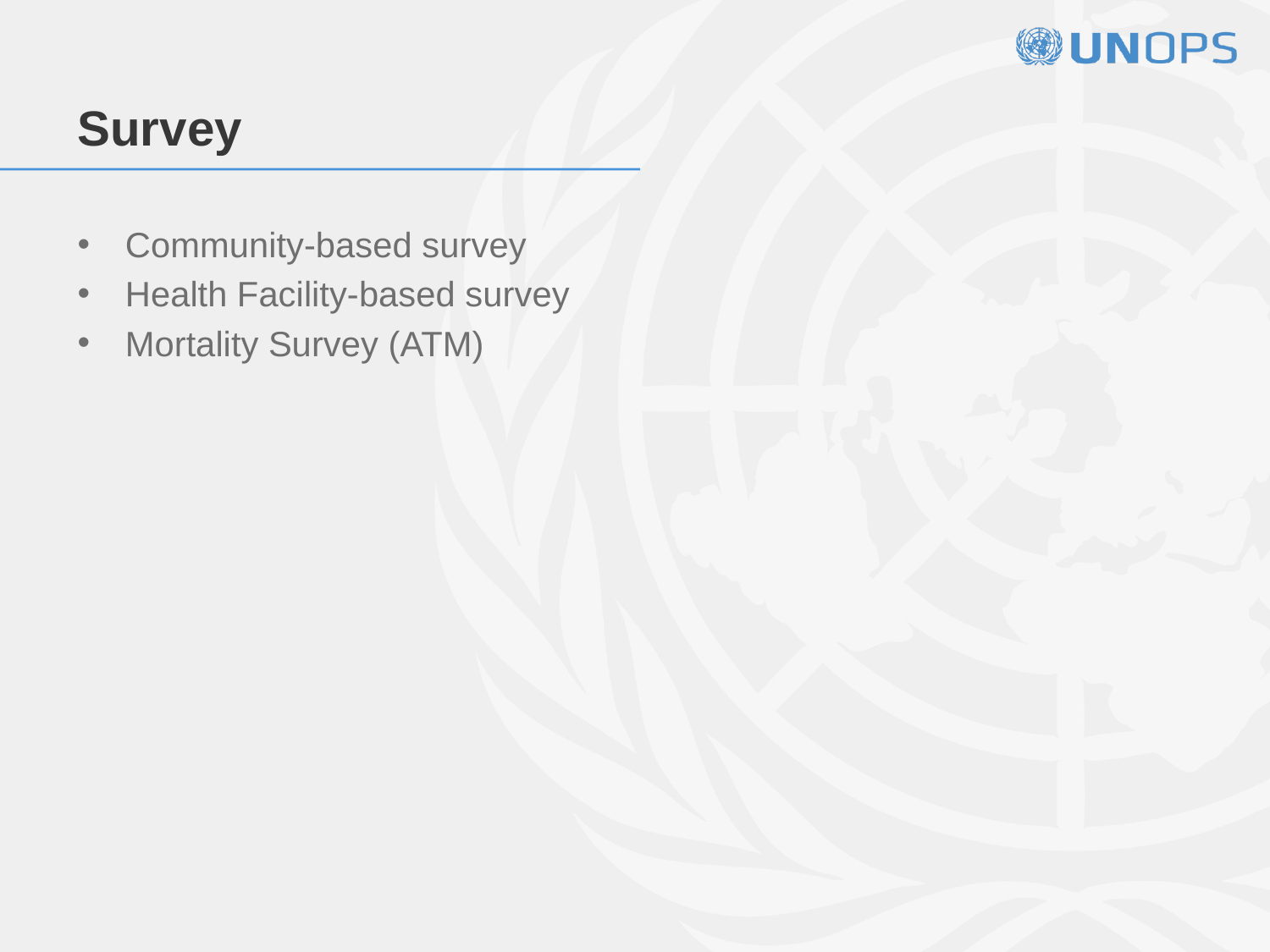

# Survey
Community-based survey
Health Facility-based survey
Mortality Survey (ATM)